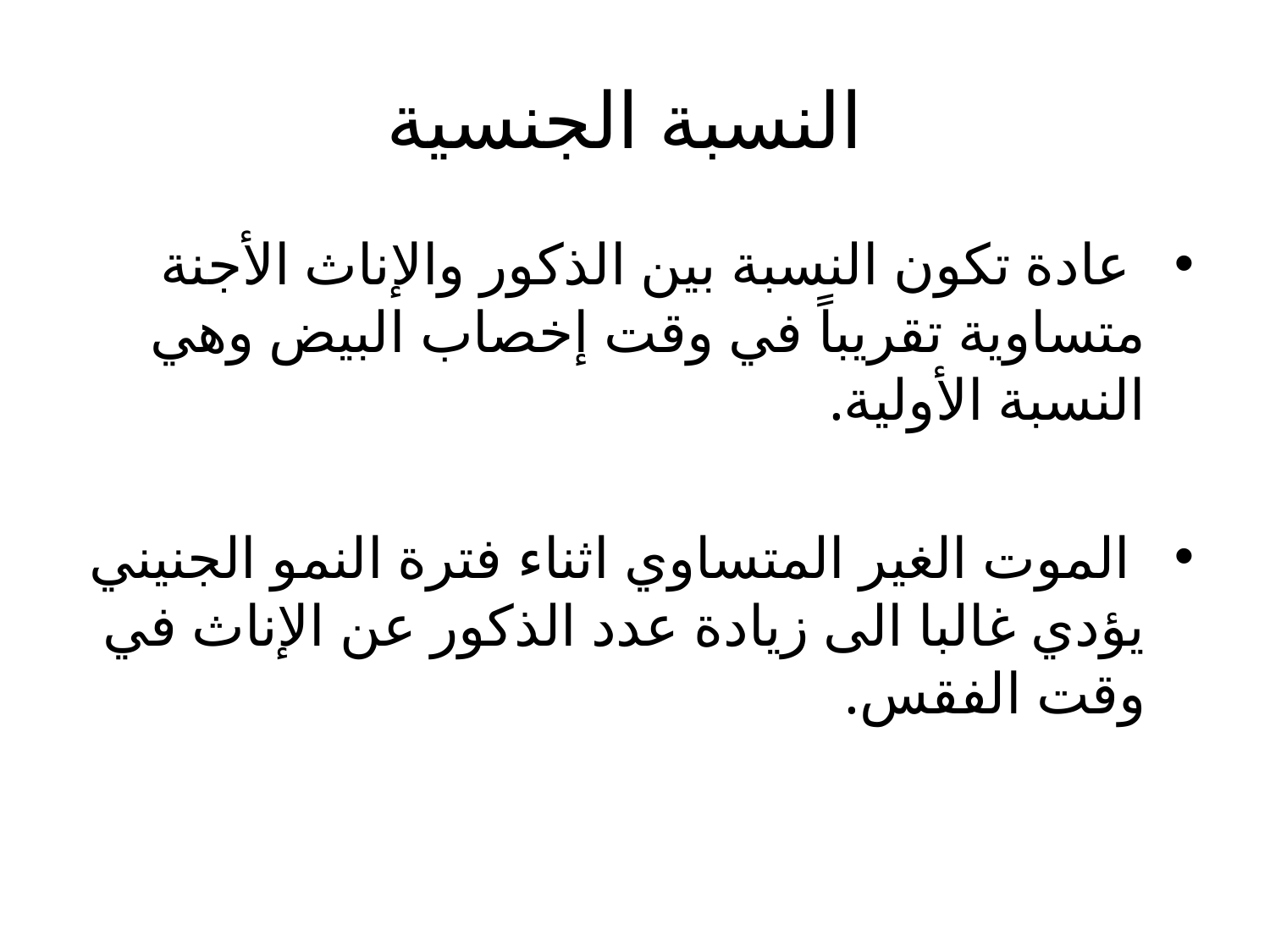

# النسبة الجنسية
 عادة تكون النسبة بين الذكور والإناث الأجنة متساوية تقريباً في وقت إخصاب البيض وهي النسبة الأولية.

 الموت الغير المتساوي اثناء فترة النمو الجنيني يؤدي غالبا الى زيادة عدد الذكور عن الإناث في وقت الفقس.